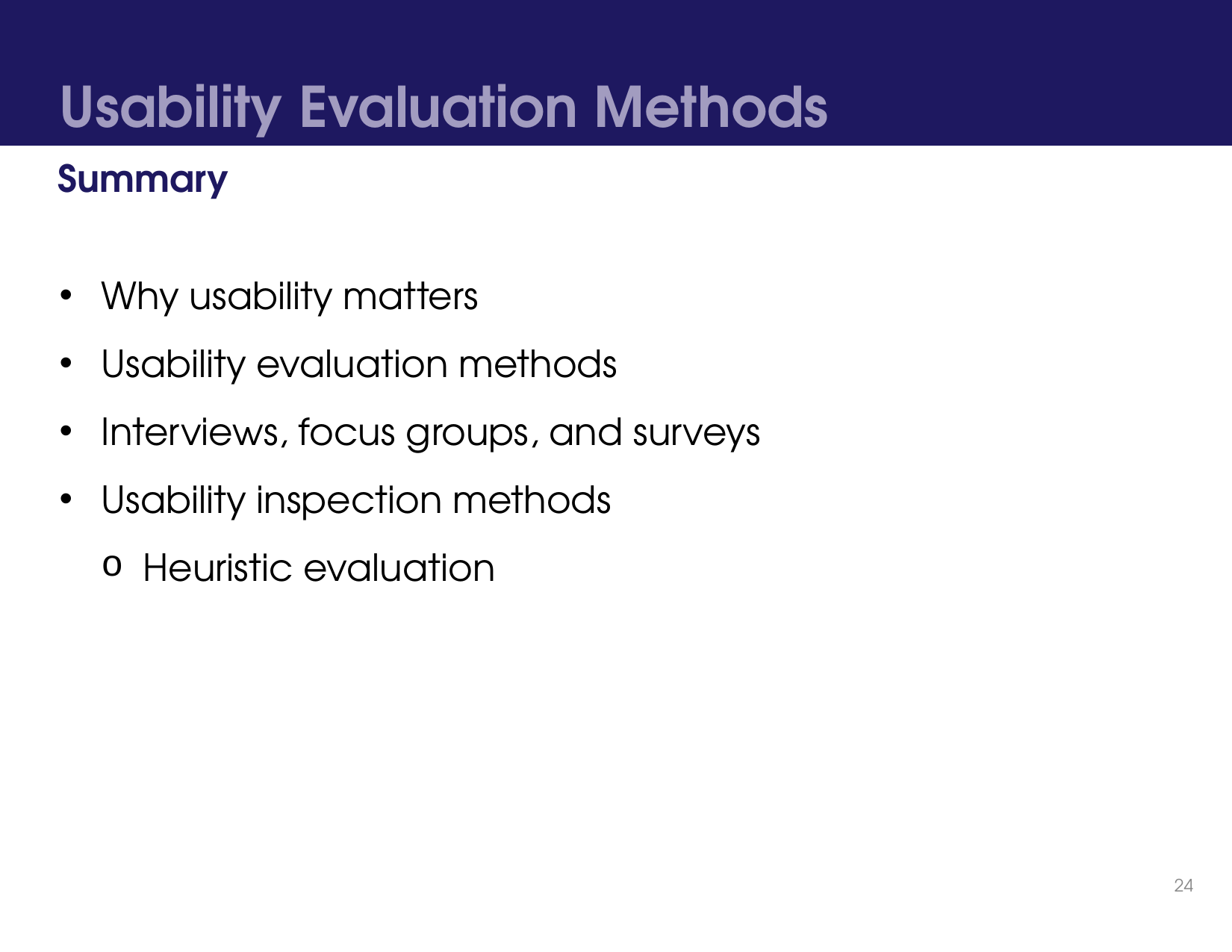

# Usability Evaluation Methods
Summary
Why usability matters
Usability evaluation methods
Interviews, focus groups, and surveys
Usability inspection methods
Heuristic evaluation
24